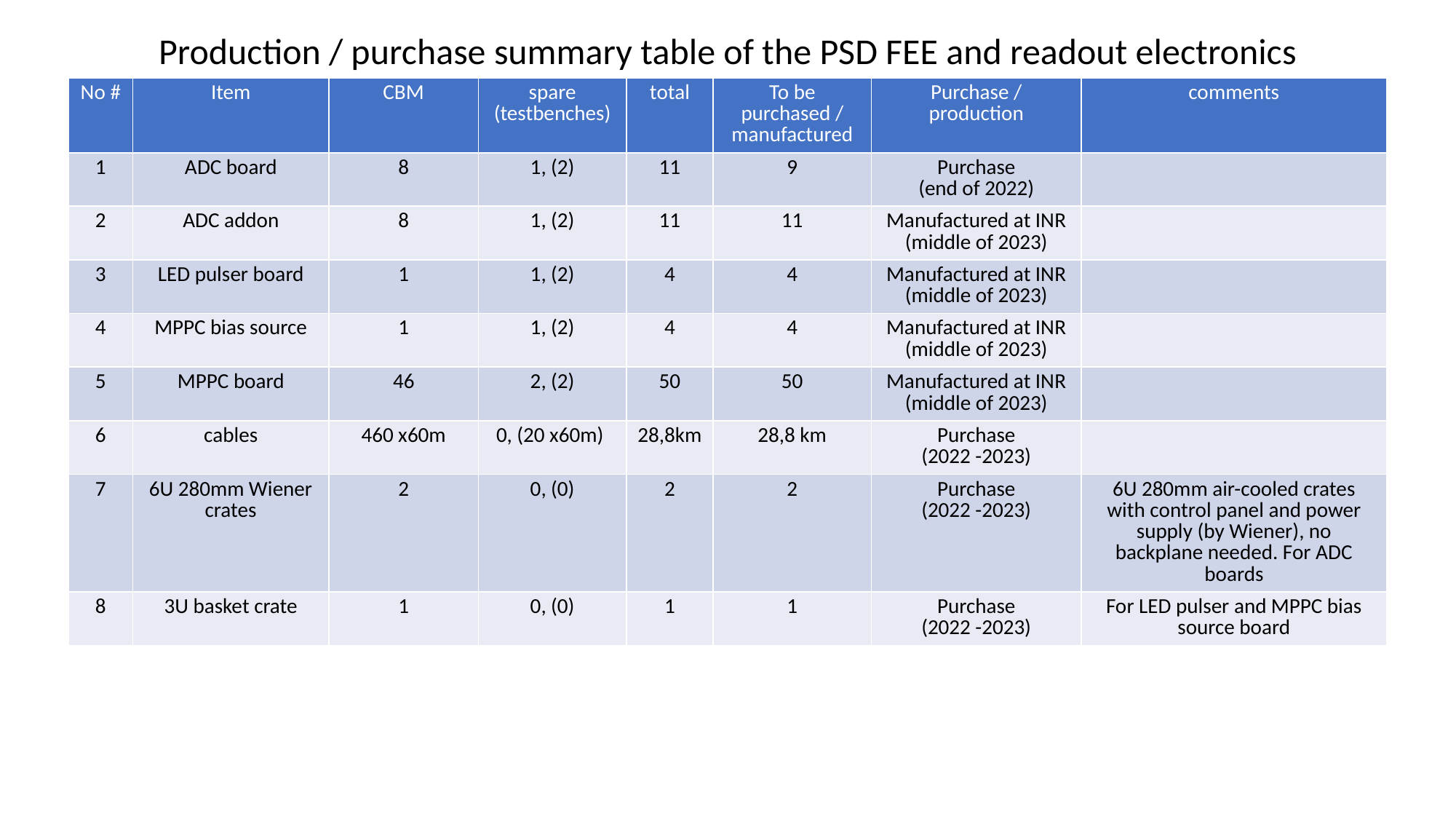

Production / purchase summary table of the PSD FEE and readout electronics
| No # | Item | CBM | spare (testbenches) | total | To be purchased / manufactured | Purchase / production | comments |
| --- | --- | --- | --- | --- | --- | --- | --- |
| 1 | ADC board | 8 | 1, (2) | 11 | 9 | Purchase (end of 2022) |  |
| 2 | ADC addon | 8 | 1, (2) | 11 | 11 | Manufactured at INR (middle of 2023) |  |
| 3 | LED pulser board | 1 | 1, (2) | 4 | 4 | Manufactured at INR (middle of 2023) |  |
| 4 | MPPC bias source | 1 | 1, (2) | 4 | 4 | Manufactured at INR (middle of 2023) |  |
| 5 | MPPC board | 46 | 2, (2) | 50 | 50 | Manufactured at INR (middle of 2023) |  |
| 6 | cables | 460 x60m | 0, (20 x60m) | 28,8km | 28,8 km | Purchase (2022 -2023) |  |
| 7 | 6U 280mm Wiener crates | 2 | 0, (0) | 2 | 2 | Purchase (2022 -2023) | 6U 280mm air-cooled crates with control panel and power supply (by Wiener), no backplane needed. For ADC boards |
| 8 | 3U basket crate | 1 | 0, (0) | 1 | 1 | Purchase (2022 -2023) | For LED pulser and MPPC bias source board |